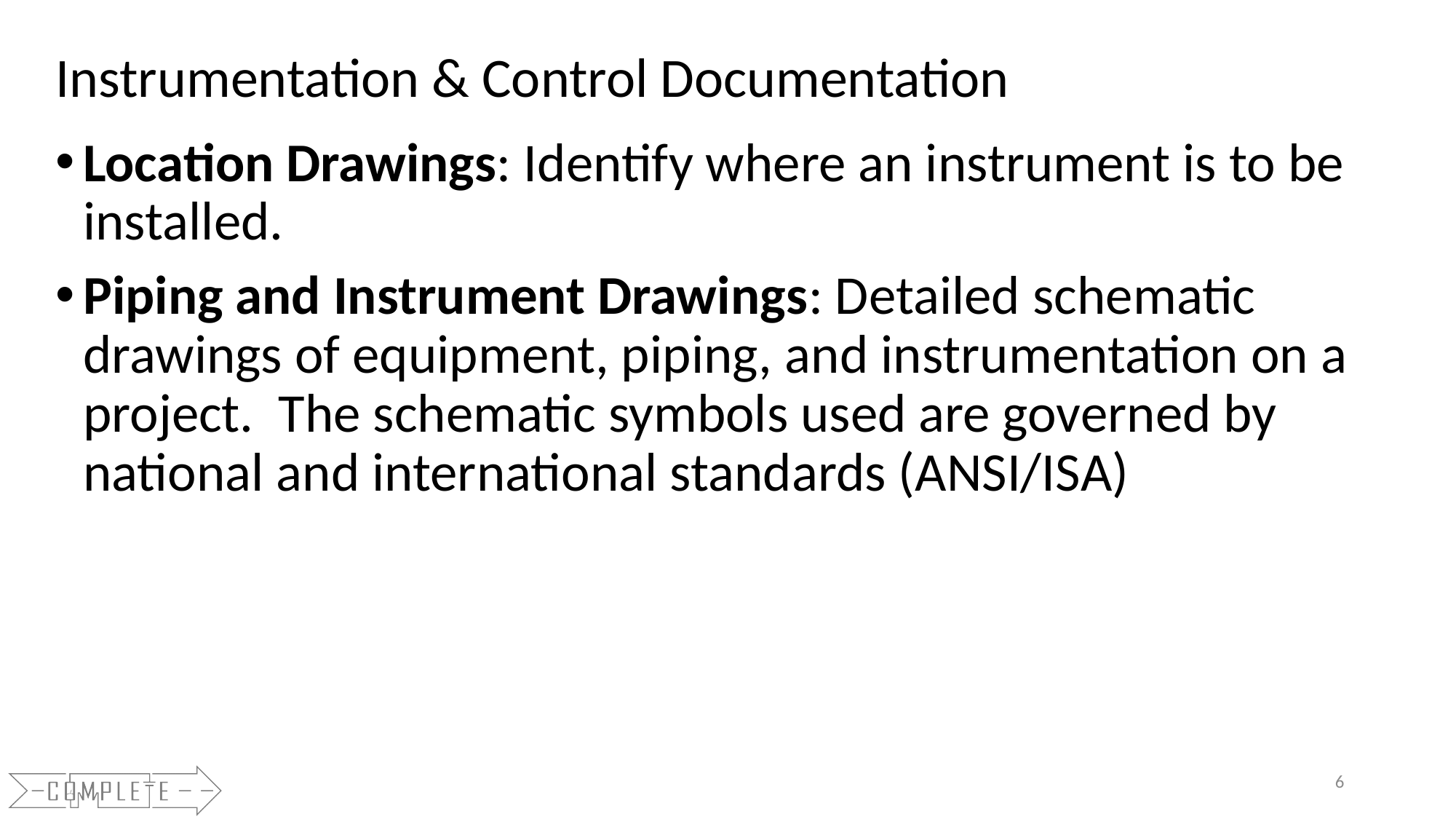

# Instrumentation & Control Documentation
Location Drawings: Identify where an instrument is to be installed.
Piping and Instrument Drawings: Detailed schematic drawings of equipment, piping, and instrumentation on a project.  The schematic symbols used are governed by national and international standards (ANSI/ISA)

6